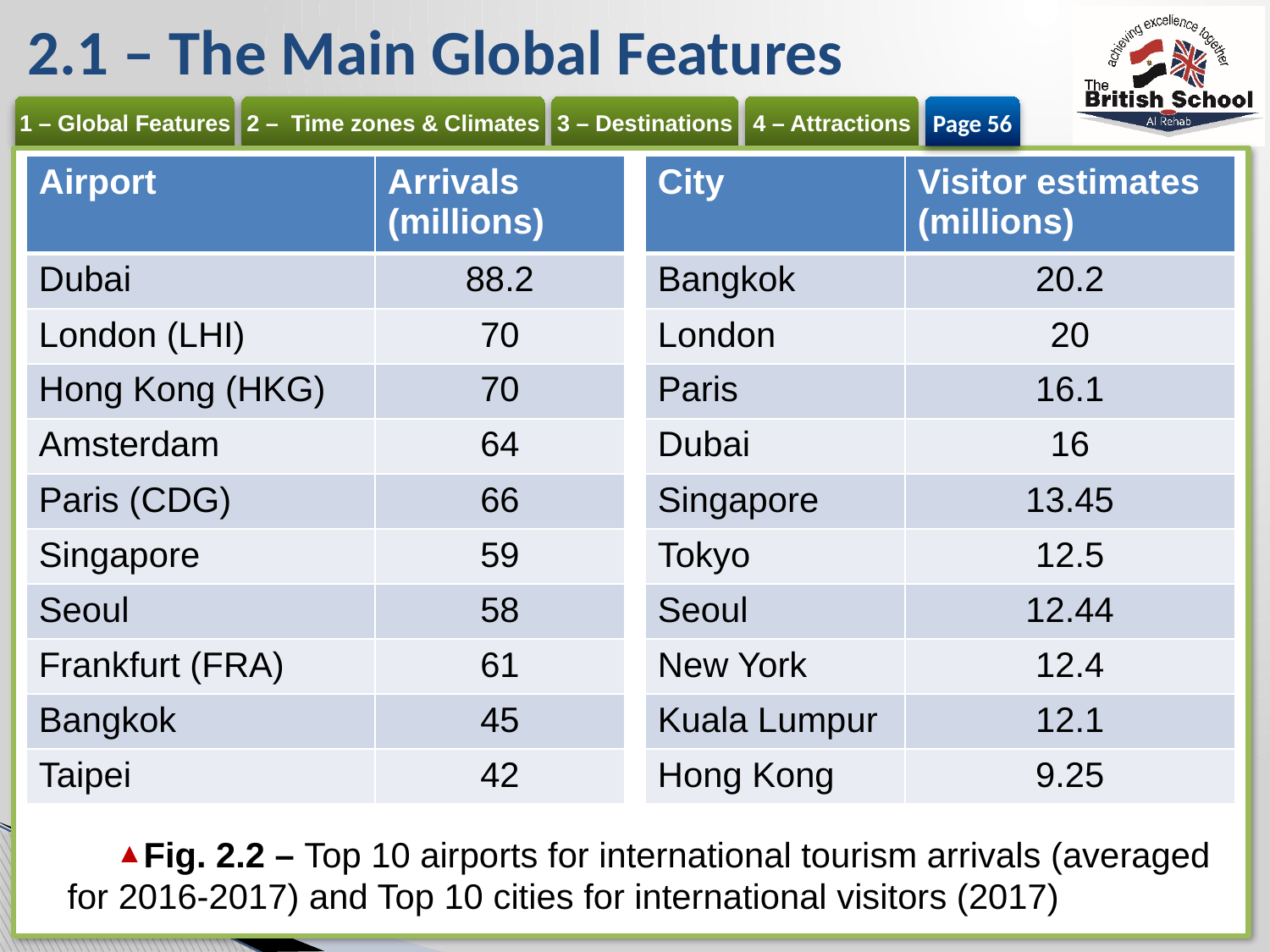

# 2.1 – The Main Global Features
Page 56
| Airport | Arrivals (millions) |
| --- | --- |
| Dubai | 88.2 |
| London (LHI) | 70 |
| Hong Kong (HKG) | 70 |
| Amsterdam | 64 |
| Paris (CDG) | 66 |
| Singapore | 59 |
| Seoul | 58 |
| Frankfurt (FRA) | 61 |
| Bangkok | 45 |
| Taipei | 42 |
| City | Visitor estimates (millions) |
| --- | --- |
| Bangkok | 20.2 |
| London | 20 |
| Paris | 16.1 |
| Dubai | 16 |
| Singapore | 13.45 |
| Tokyo | 12.5 |
| Seoul | 12.44 |
| New York | 12.4 |
| Kuala Lumpur | 12.1 |
| Hong Kong | 9.25 |
Fig. 2.2 – Top 10 airports for international tourism arrivals (averaged for 2016-2017) and Top 10 cities for international visitors (2017)